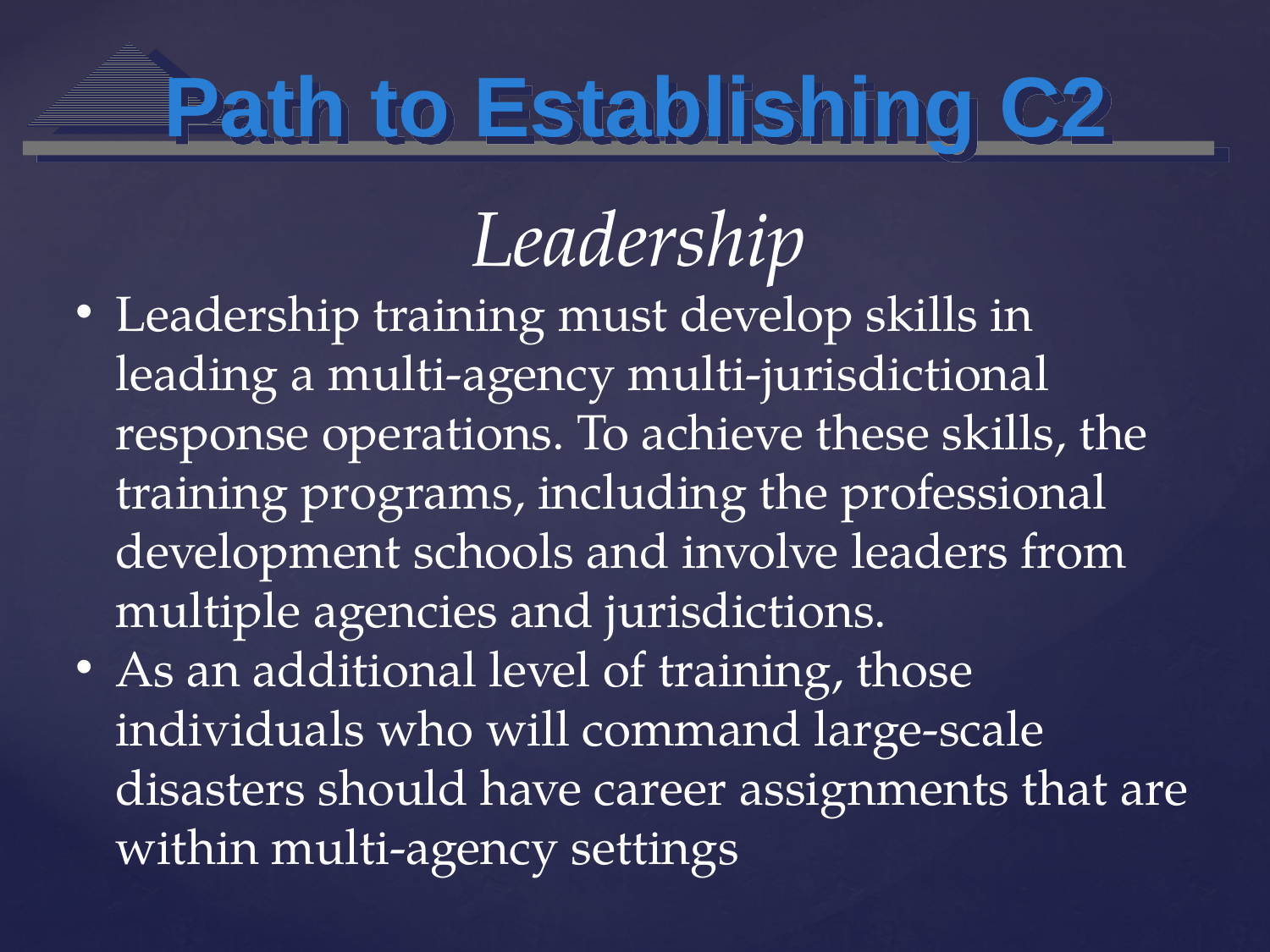

Path to Establishing C2

Leadership
Leadership training must develop skills in leading a multi-agency multi-jurisdictional response operations. To achieve these skills, the training programs, including the professional development schools and involve leaders from multiple agencies and jurisdictions.
As an additional level of training, those individuals who will command large-scale disasters should have career assignments that are within multi-agency settings